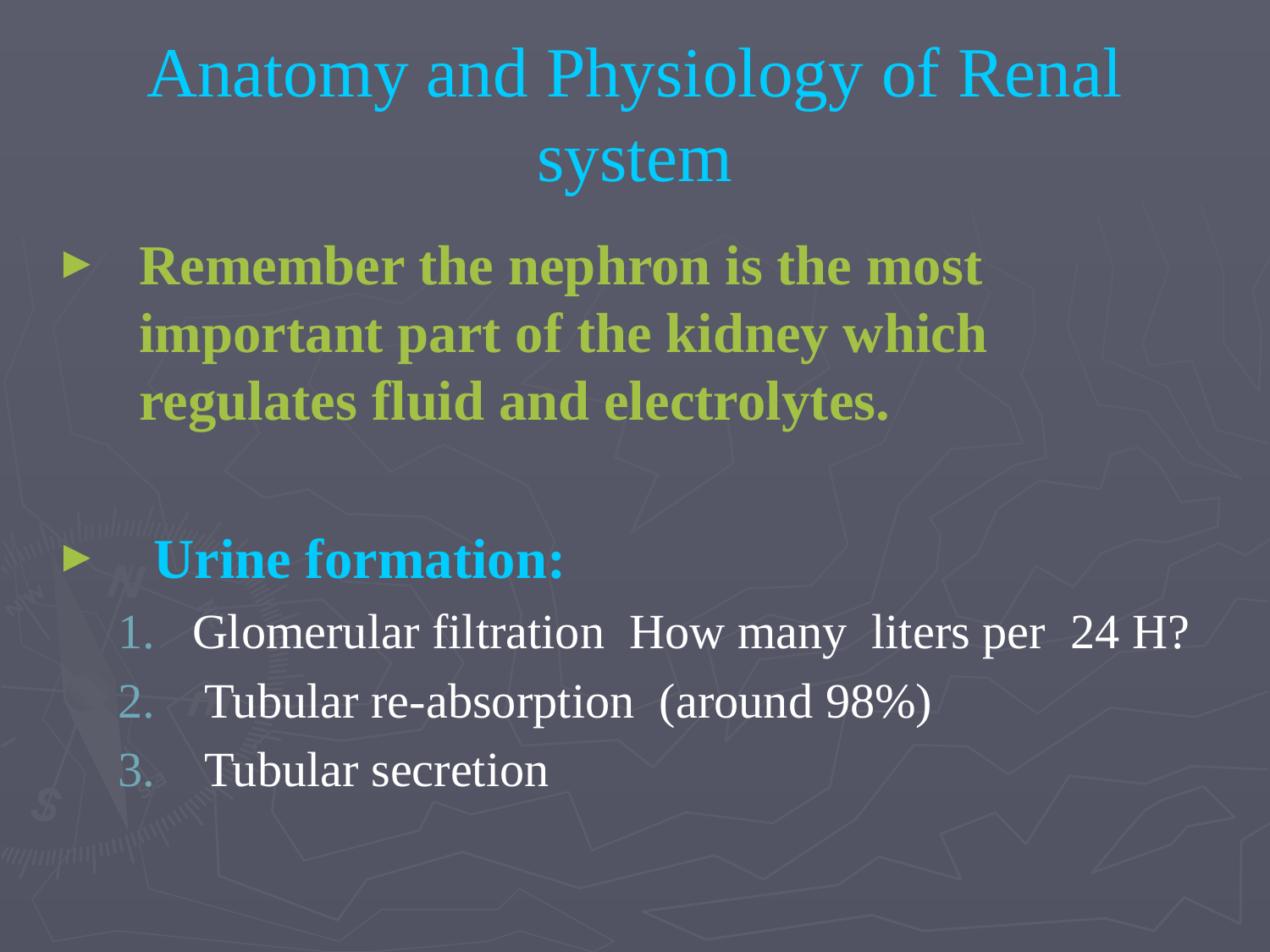

# Anatomy and Physiology of Renal system
Remember the nephron is the most important part of the kidney which regulates fluid and electrolytes.

 Urine formation:
Glomerular filtration  How many  liters per  24 H?
 Tubular re-absorption  (around 98%)
 Tubular secretion